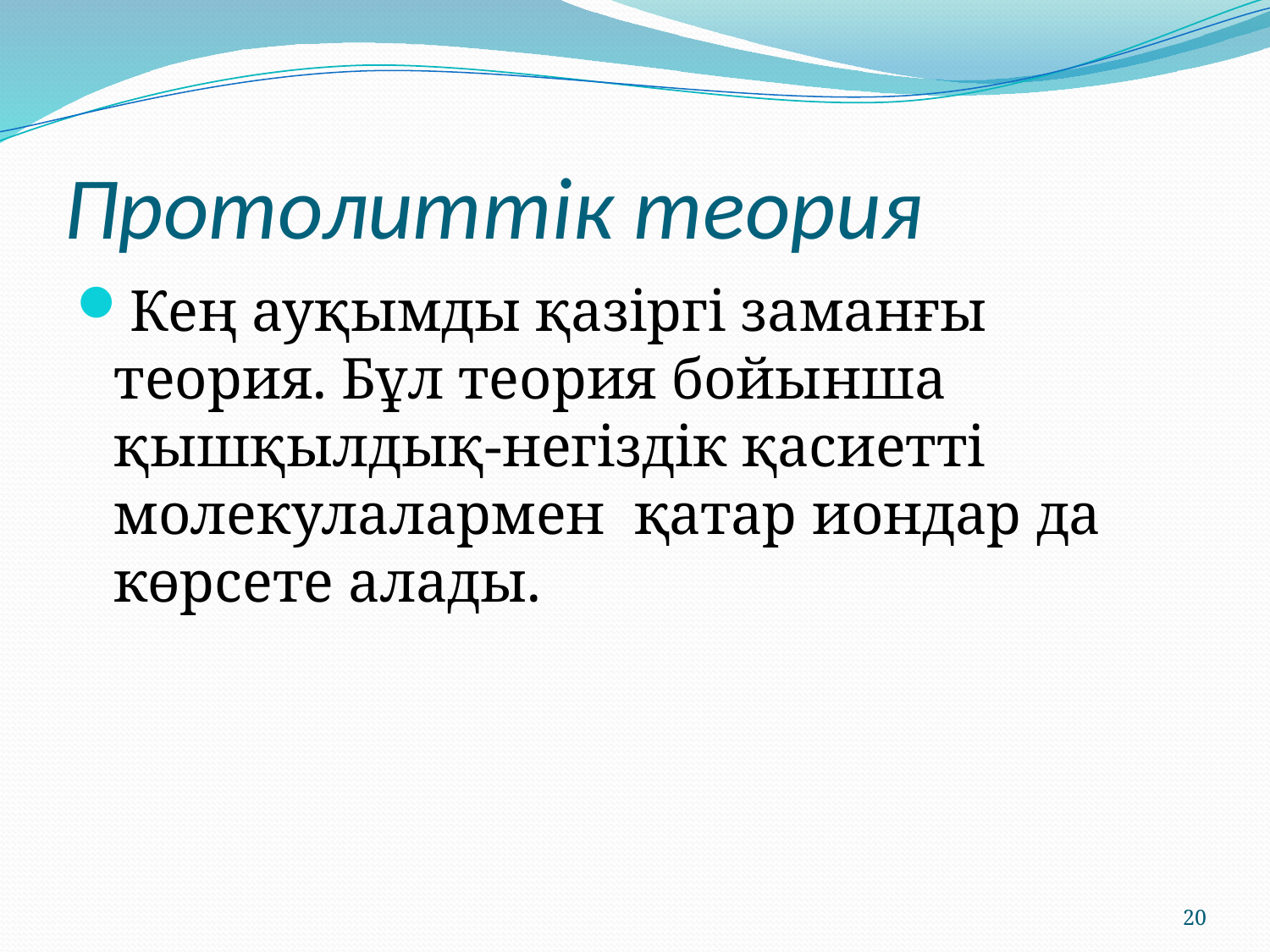

# Протолиттік теория
Кең ауқымды қазіргі заманғы теория. Бұл теория бойынша қышқылдық-негіздік қасиетті   молекулалармен  қатар иондар да көрсете алады.
20